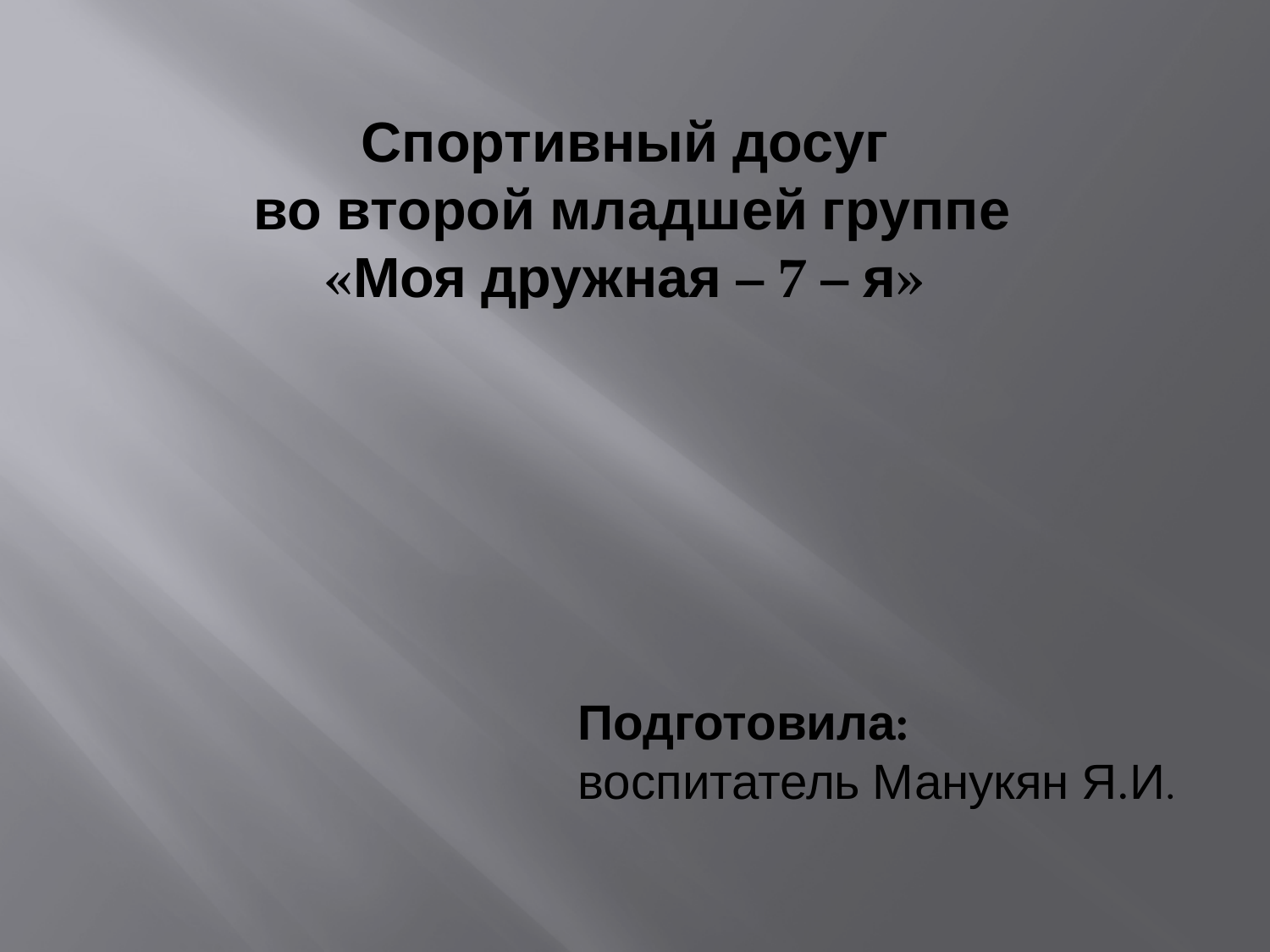

Спортивный досуг
 во второй младшей группе
«Моя дружная – 7 – я»
Подготовила:
воспитатель Манукян Я.И.